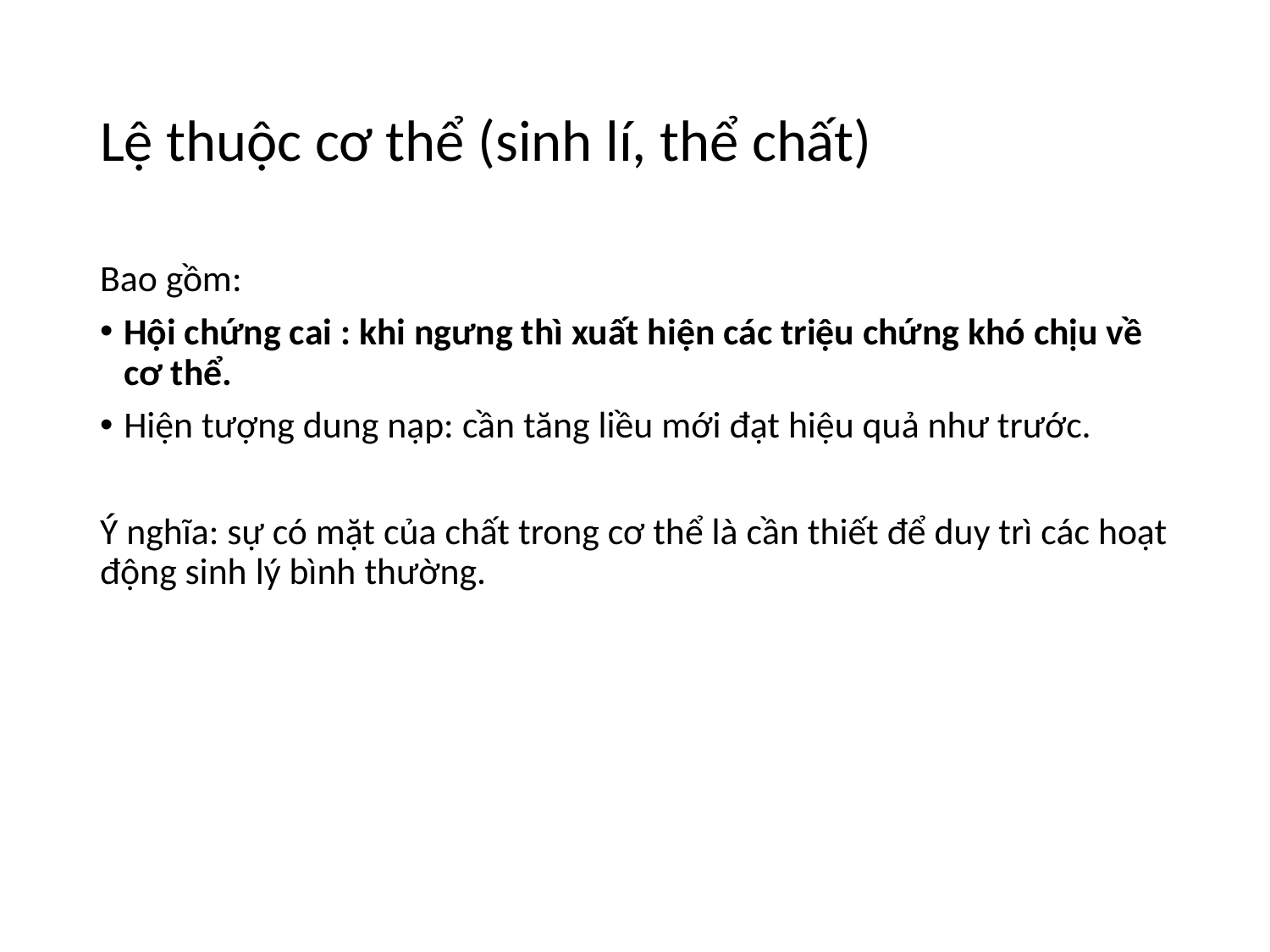

# Lệ thuộc cơ thể (sinh lí, thể chất)
Bao gồm:
Hội chứng cai : khi ngưng thì xuất hiện các triệu chứng khó chịu về cơ thể.
Hiện tượng dung nạp: cần tăng liều mới đạt hiệu quả như trước.

Ý nghĩa: sự có mặt của chất trong cơ thể là cần thiết để duy trì các hoạt động sinh lý bình thường.